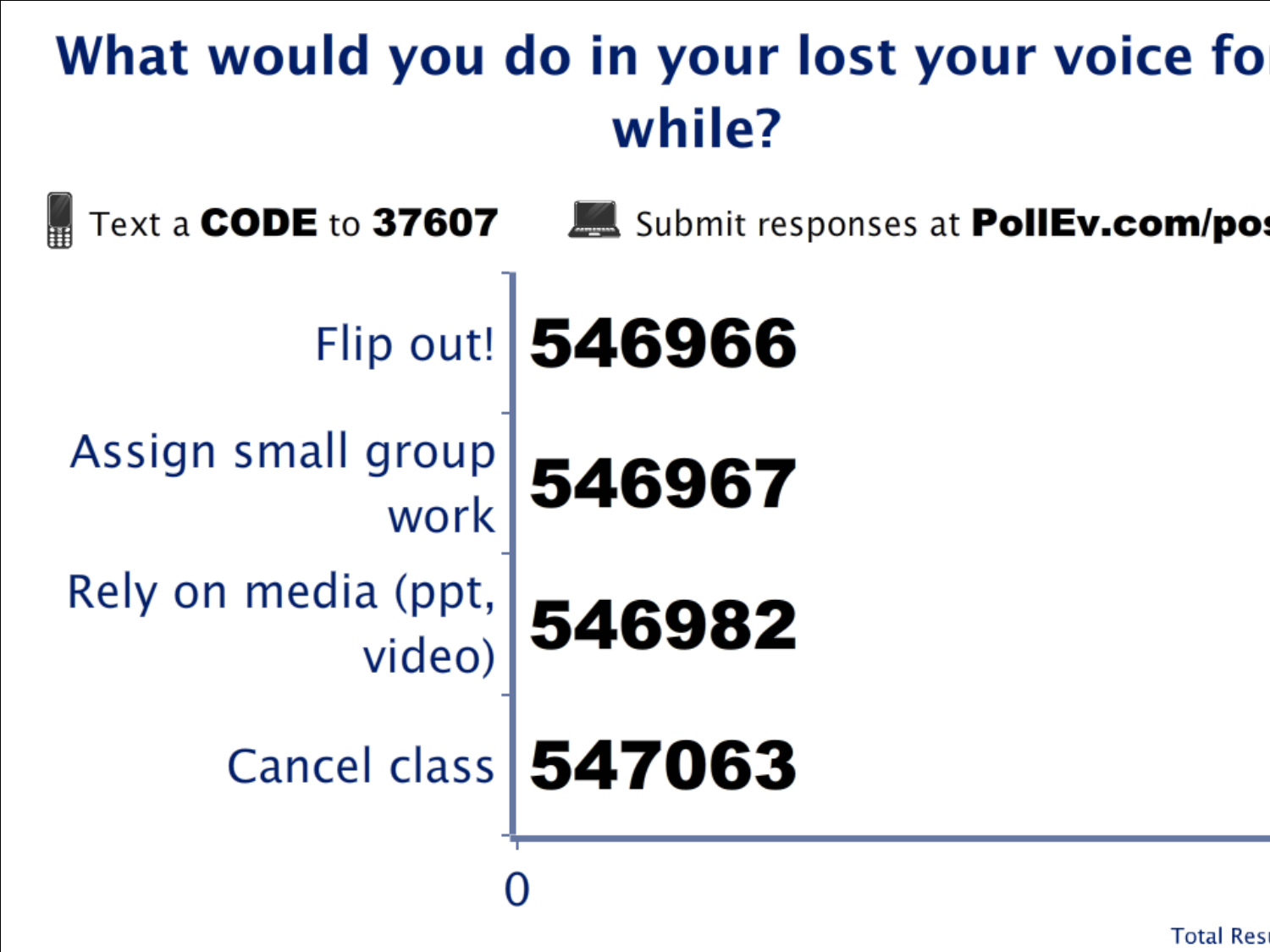

# Poll Question
What would you do during class if you lost your voice for a while?
Flip out!
Assign small group work
Rely on media (e.g. PPT, video)
Cancel class